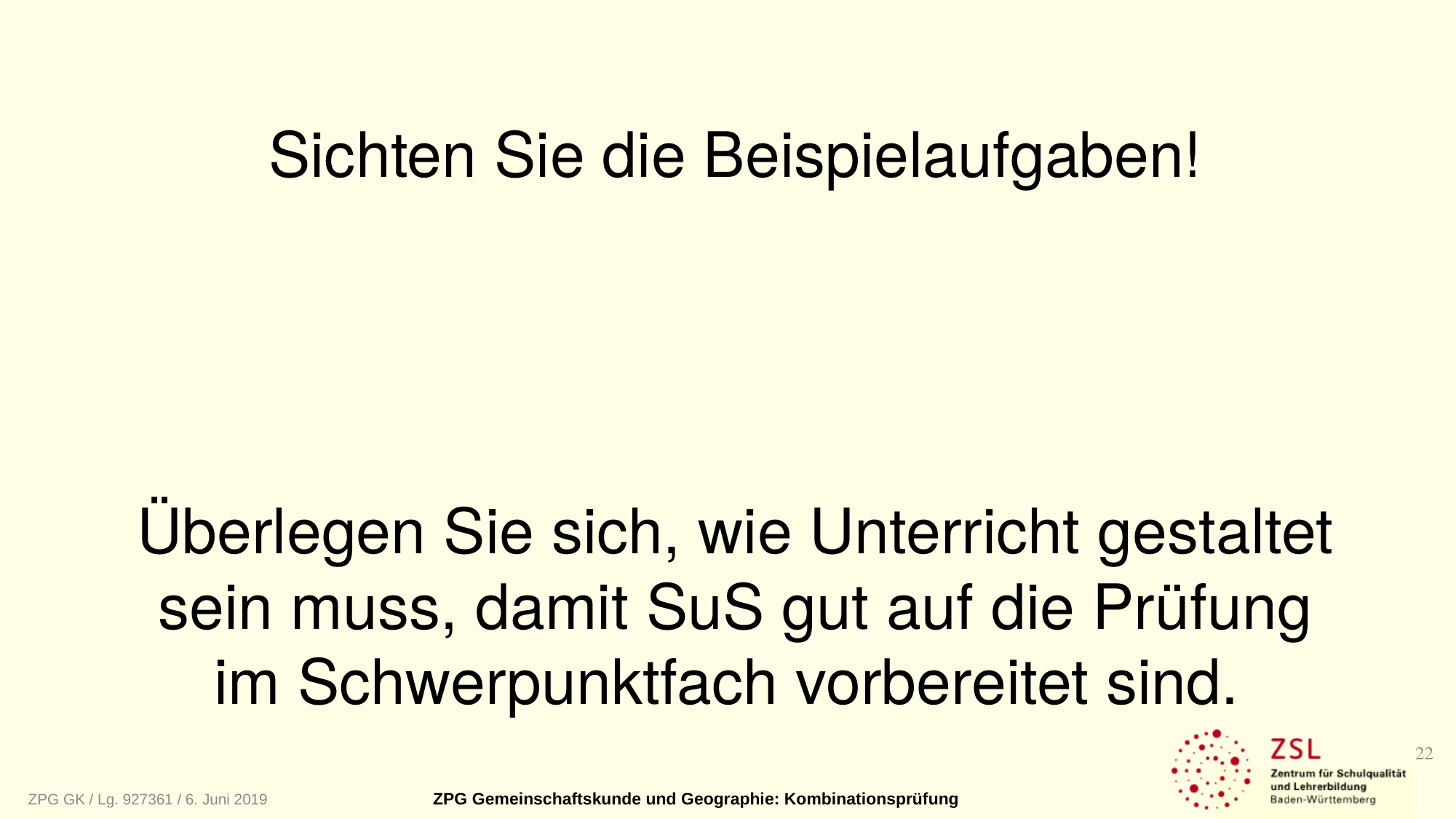

Sichten Sie die Beispielaufgaben!

Überlegen Sie sich, wie Unterricht gestaltet sein muss, damit SuS gut auf die Prüfung im Schwerpunktfach vorbereitet sind.

22
ZPG GK / Lg. 927361 / 6. Juni 2019